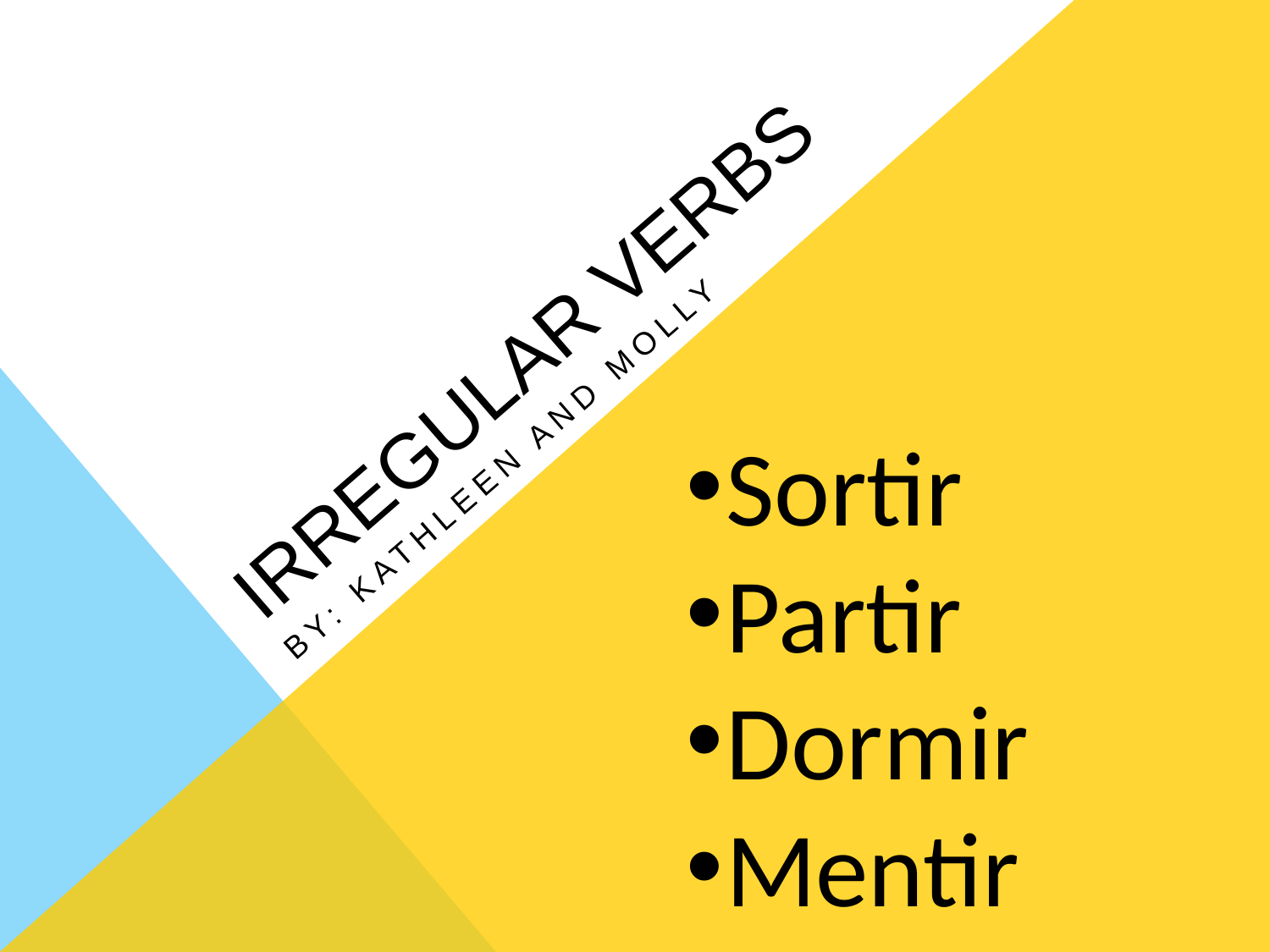

# Irregular Verbs
By: Kathleen and molly
Sortir
Partir
Dormir
Mentir